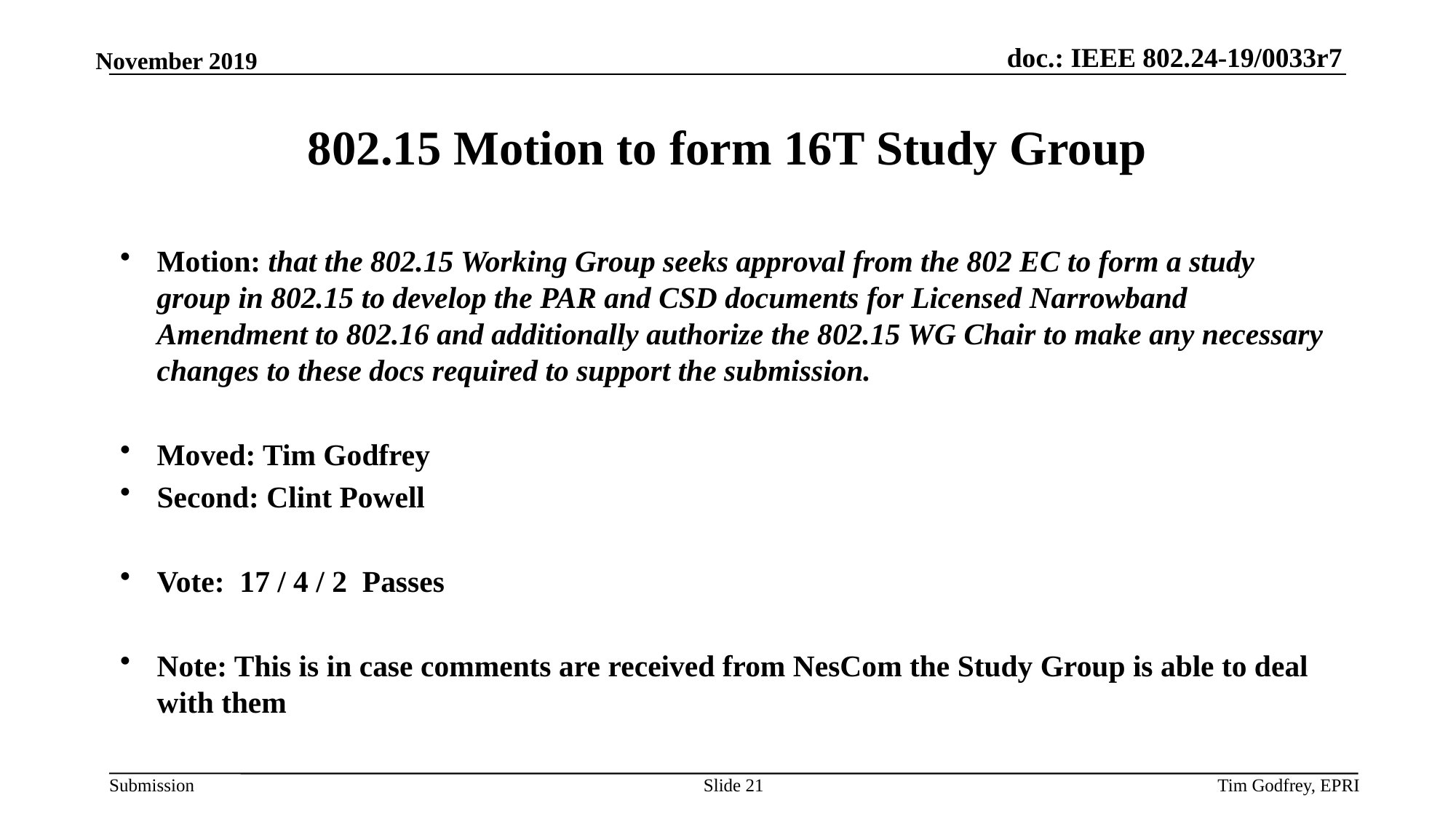

# 802.15 Motion to form 16T Study Group
Motion: that the 802.15 Working Group seeks approval from the 802 EC to form a study group in 802.15 to develop the PAR and CSD documents for Licensed Narrowband Amendment to 802.16 and additionally authorize the 802.15 WG Chair to make any necessary changes to these docs required to support the submission.

Moved: Tim Godfrey
Second: Clint Powell

Vote:  17 / 4 / 2  Passes

Note: This is in case comments are received from NesCom the Study Group is able to deal with them

Slide 21
Tim Godfrey, EPRI